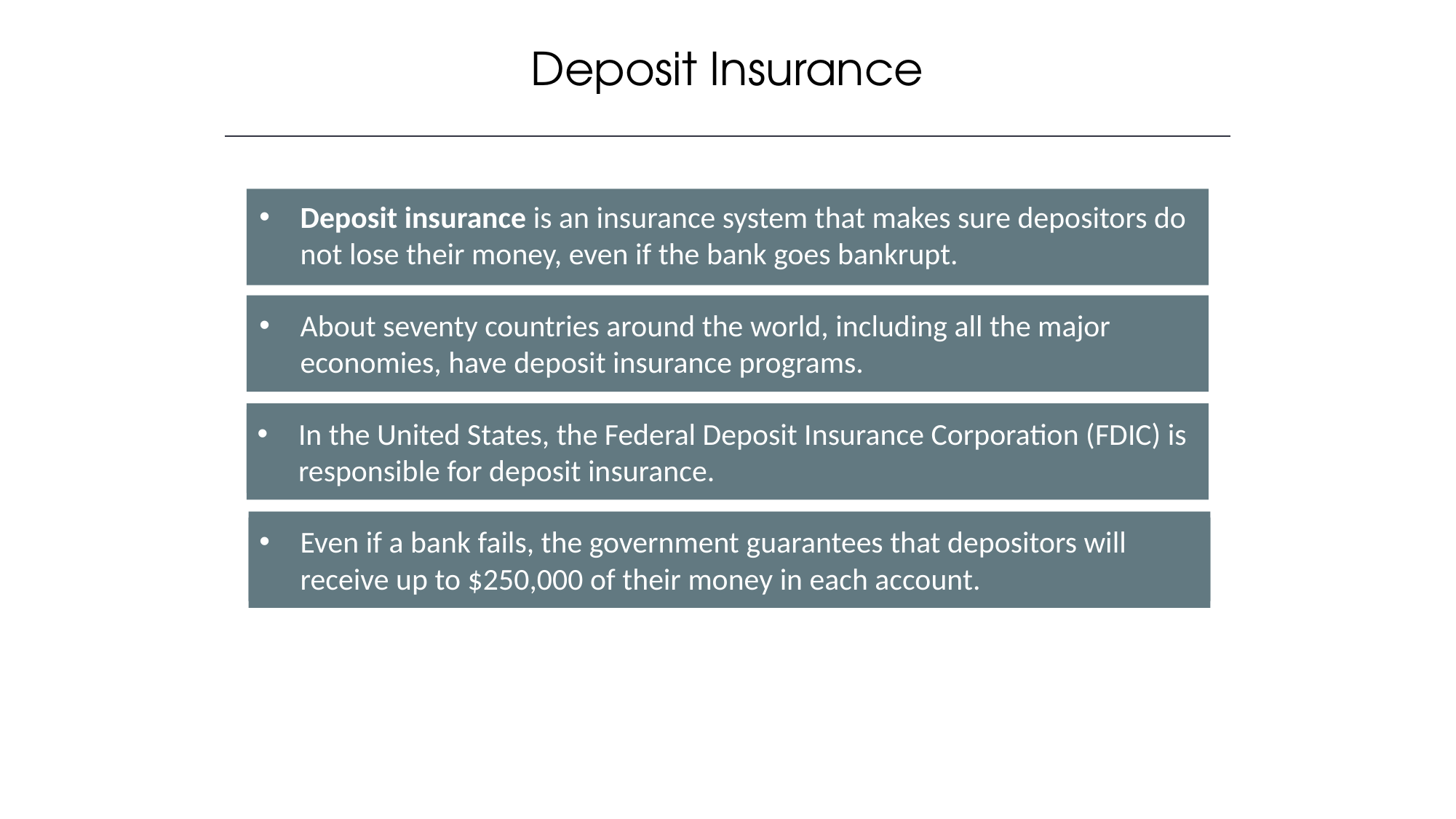

Deposit Insurance

Deposit insurance is an insurance system that makes sure depositors do not lose their money, even if the bank goes bankrupt.

About seventy countries around the world, including all the major economies, have deposit insurance programs.

In the United States, the Federal Deposit Insurance Corporation (FDIC) is responsible for deposit insurance.

Even if a bank fails, the government guarantees that depositors will receive up to $250,000 of their money in each account.